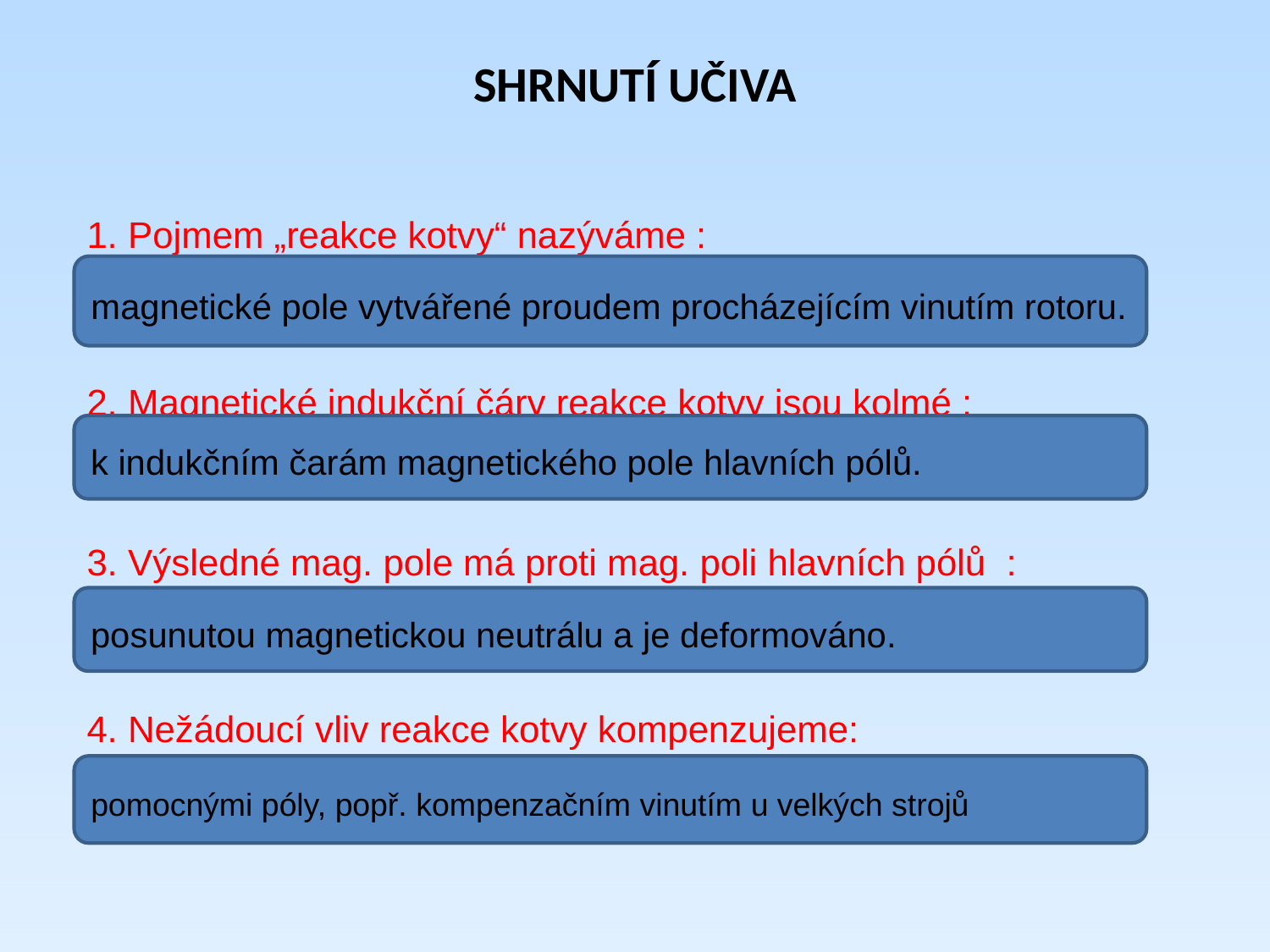

# Shrnutí učiva

1. Pojmem „reakce kotvy“ nazýváme :

2. Magnetické indukční čáry reakce kotvy jsou kolmé :

3. Výsledné mag. pole má proti mag. poli hlavních pólů  :

4. Nežádoucí vliv reakce kotvy kompenzujeme:

magnetické pole vytvářené proudem procházejícím vinutím rotoru.
k indukčním čarám magnetického pole hlavních pólů.
posunutou magnetickou neutrálu a je deformováno.
pomocnými póly, popř. kompenzačním vinutím u velkých strojů